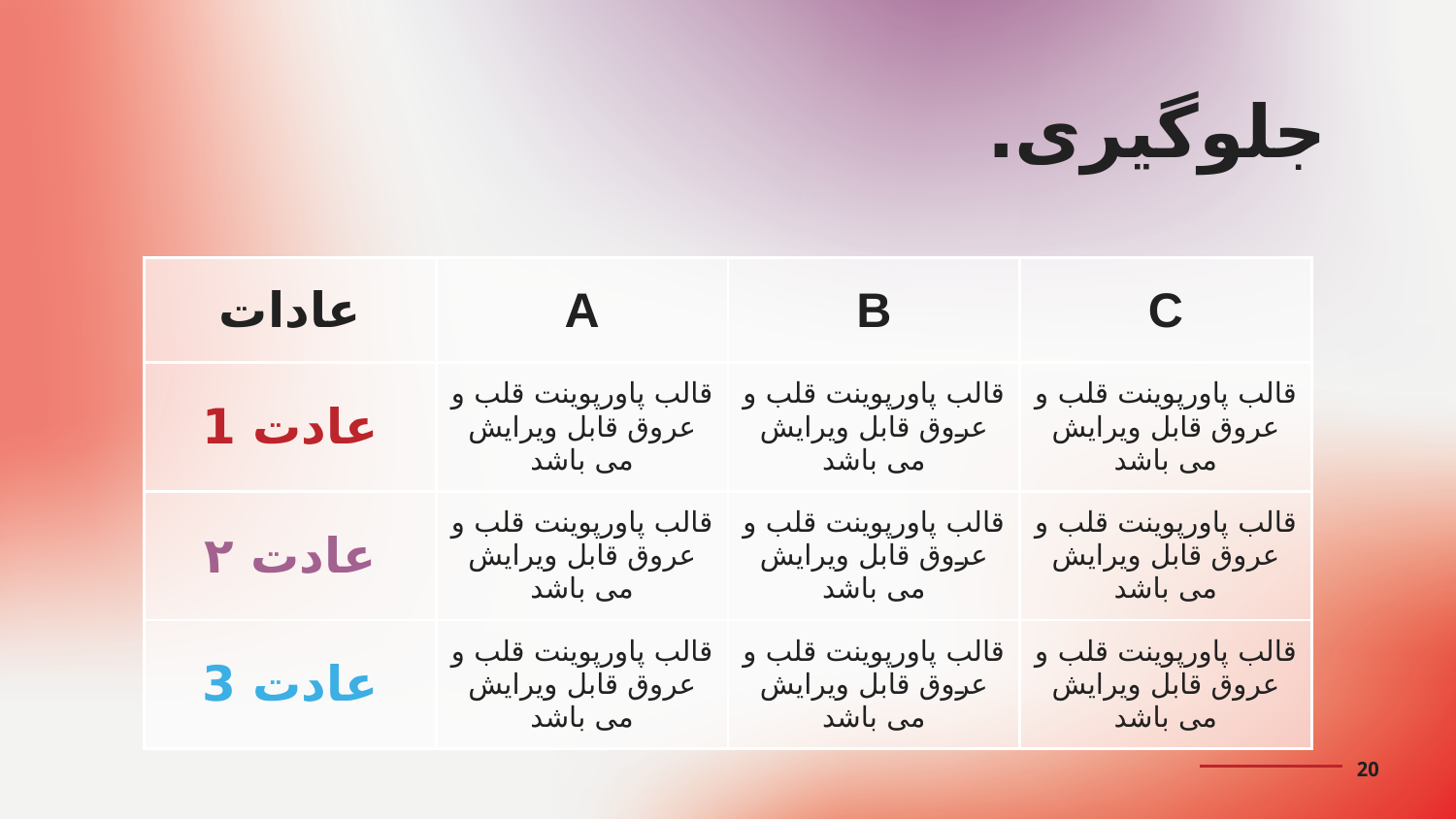

# جلوگیری.
| عادات | A | B | C |
| --- | --- | --- | --- |
| عادت 1 | قالب پاورپوینت قلب و عروق قابل ویرایش می باشد | قالب پاورپوینت قلب و عروق قابل ویرایش می باشد | قالب پاورپوینت قلب و عروق قابل ویرایش می باشد |
| عادت ۲ | قالب پاورپوینت قلب و عروق قابل ویرایش می باشد | قالب پاورپوینت قلب و عروق قابل ویرایش می باشد | قالب پاورپوینت قلب و عروق قابل ویرایش می باشد |
| عادت 3 | قالب پاورپوینت قلب و عروق قابل ویرایش می باشد | قالب پاورپوینت قلب و عروق قابل ویرایش می باشد | قالب پاورپوینت قلب و عروق قابل ویرایش می باشد |
20